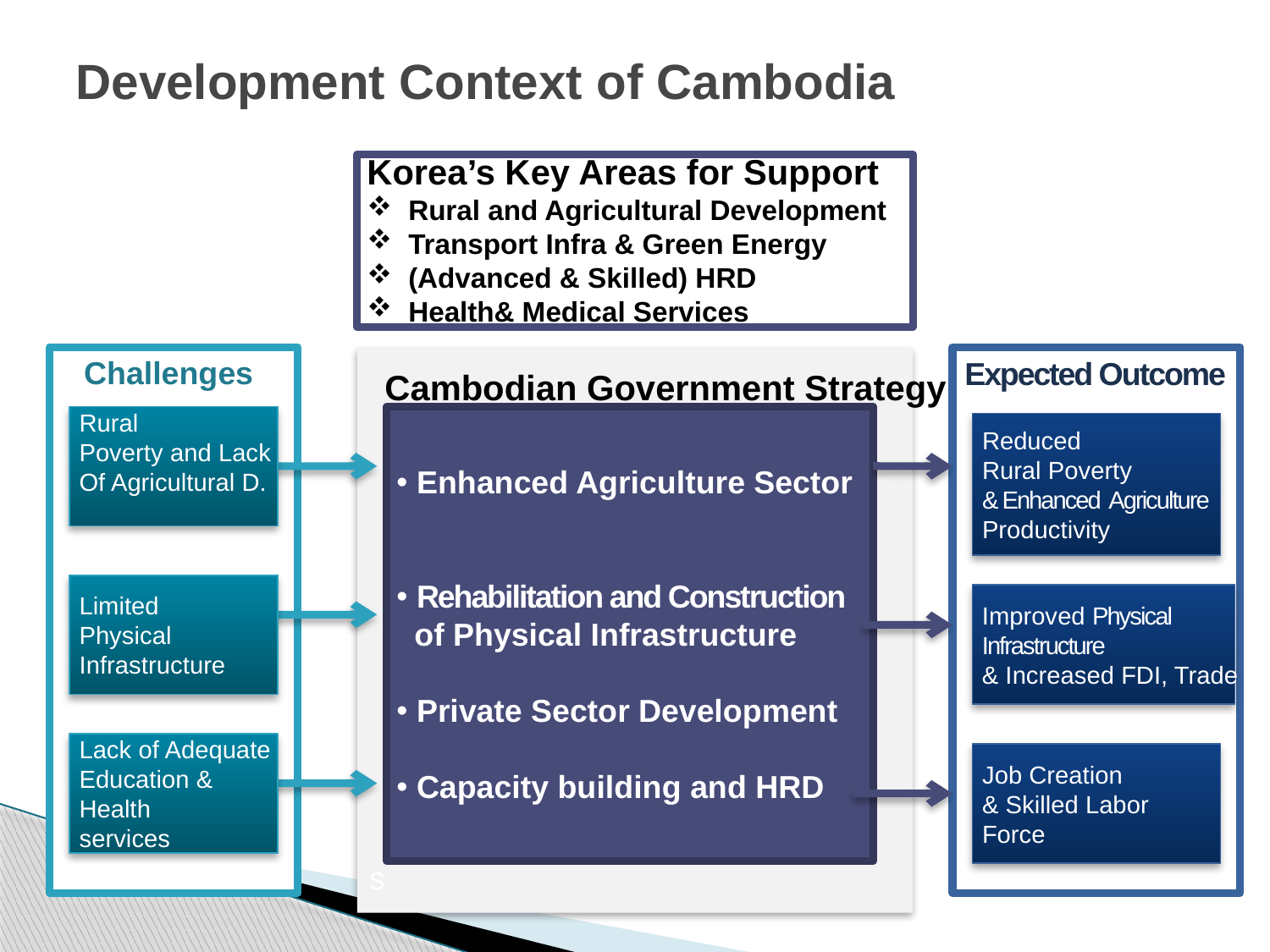

# Development Context of Cambodia

Korea’s Key Areas for Support
  Rural and Agricultural Development
  Transport Infra & Green Energy
  (Advanced & Skilled) HRD
  Health& Medical Services

  Cambodian Government Strategy
Challenges

s
Expected Outcome

Rural
Poverty and Lack
Of Agricultural D.

 Enhanced Agriculture Sector

 Rehabilitation and Construction
  of Physical Infrastructure

 Private Sector Development

 Capacity building and HRD

Reduced
Rural Poverty
& Enhanced  Agriculture
Productivity
Limited
Physical
Infrastructure
Improved Physical
Infrastructure
& Increased FDI, Trade
Lack of Adequate
Education &
Health
services
Job Creation
& Skilled Labor
Force